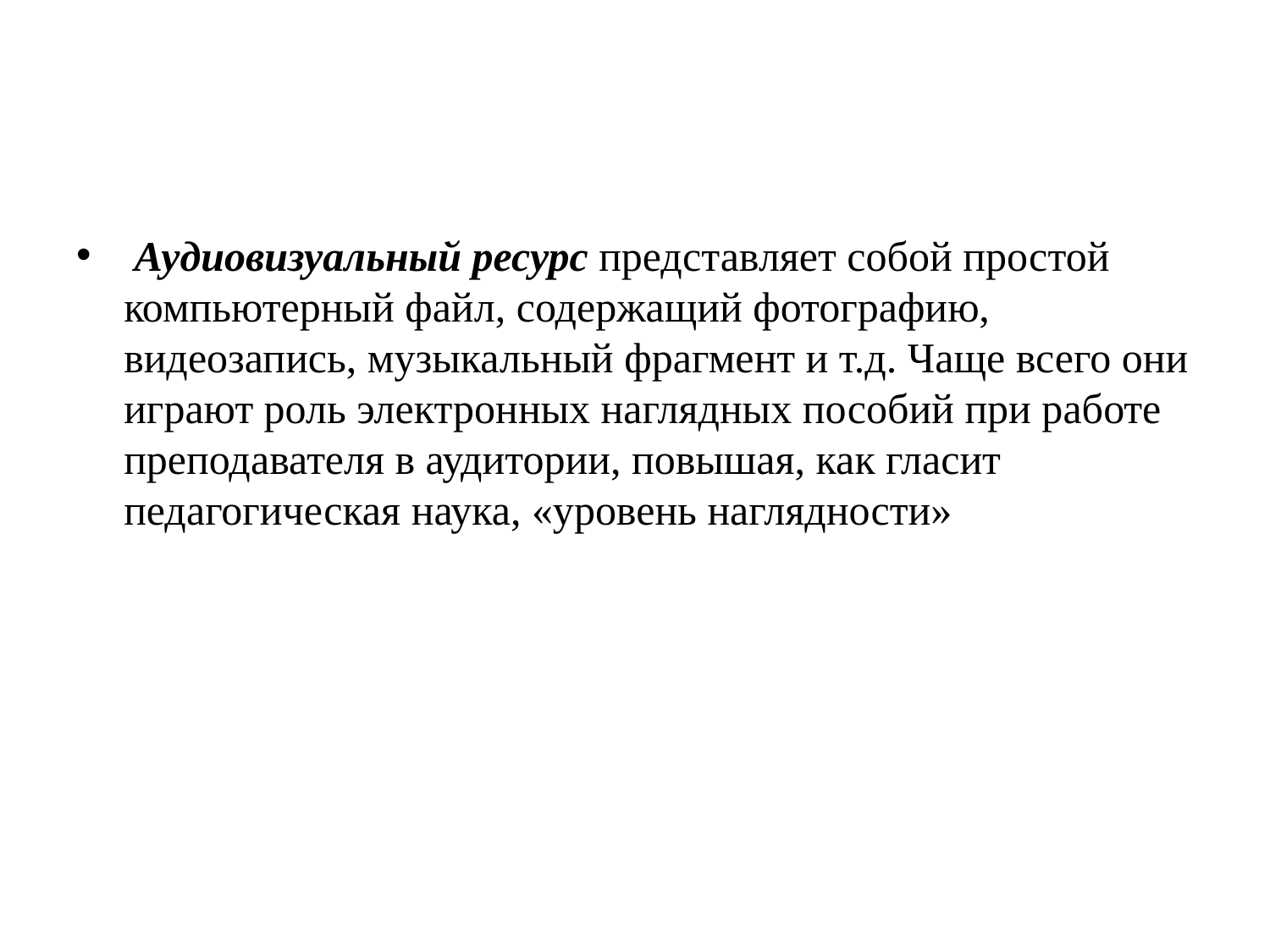

#
 Аудиовизуальный ресурс представляет собой простой компьютерный файл, содержащий фотографию, видеозапись, музыкальный фрагмент и т.д. Чаще всего они играют роль электронных наглядных пособий при работе преподавателя в аудитории, повышая, как гласит педагогическая наука, «уровень наглядности»